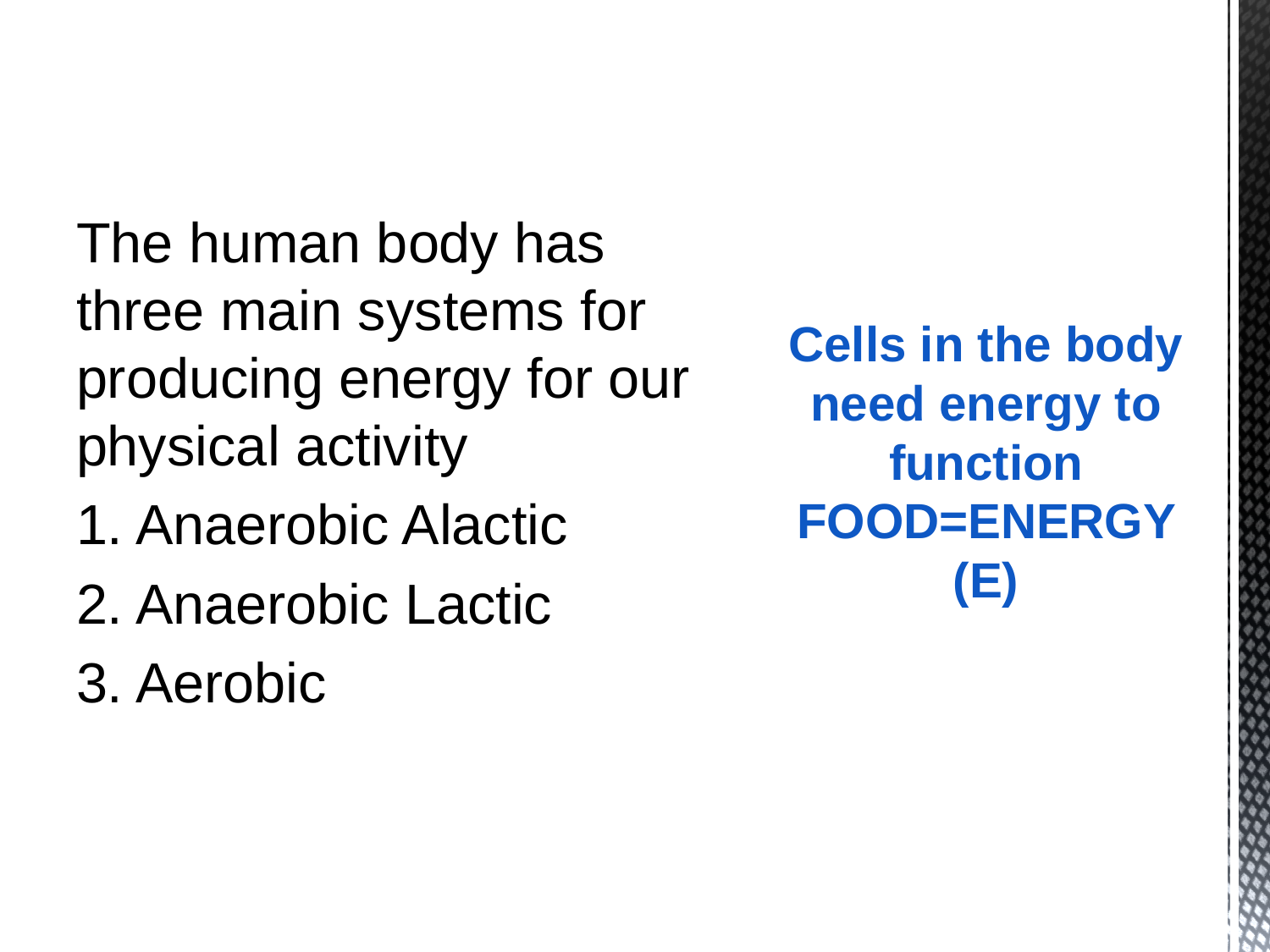

The human body has three main systems for producing energy for our physical activity
1. Anaerobic Alactic
2. Anaerobic Lactic
3. Aerobic
# Cells in the body need energy to function FOOD=ENERGY (E)